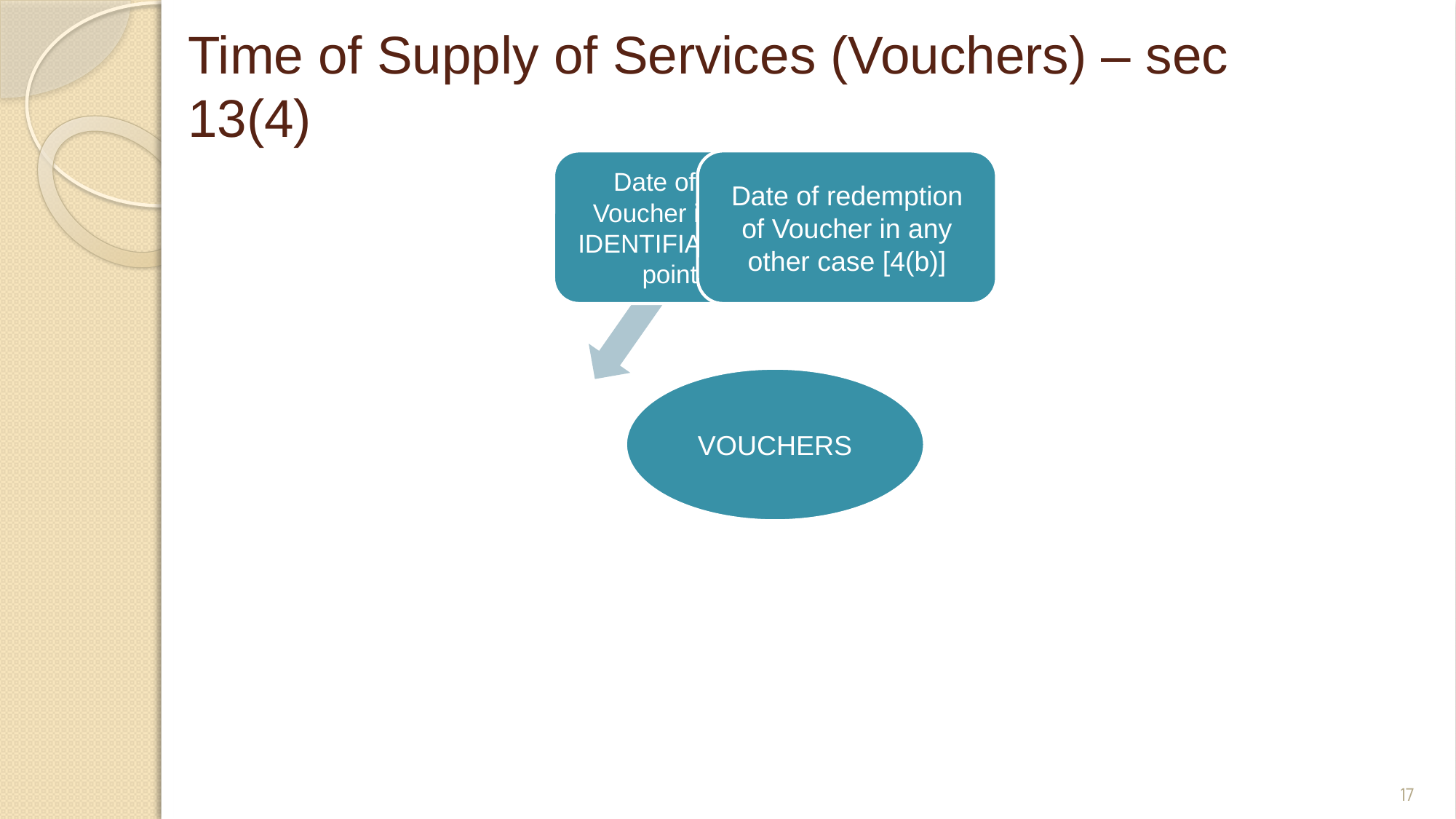

# Time of Supply of Services (Vouchers) – sec 13(4)
VOUCHERS
17